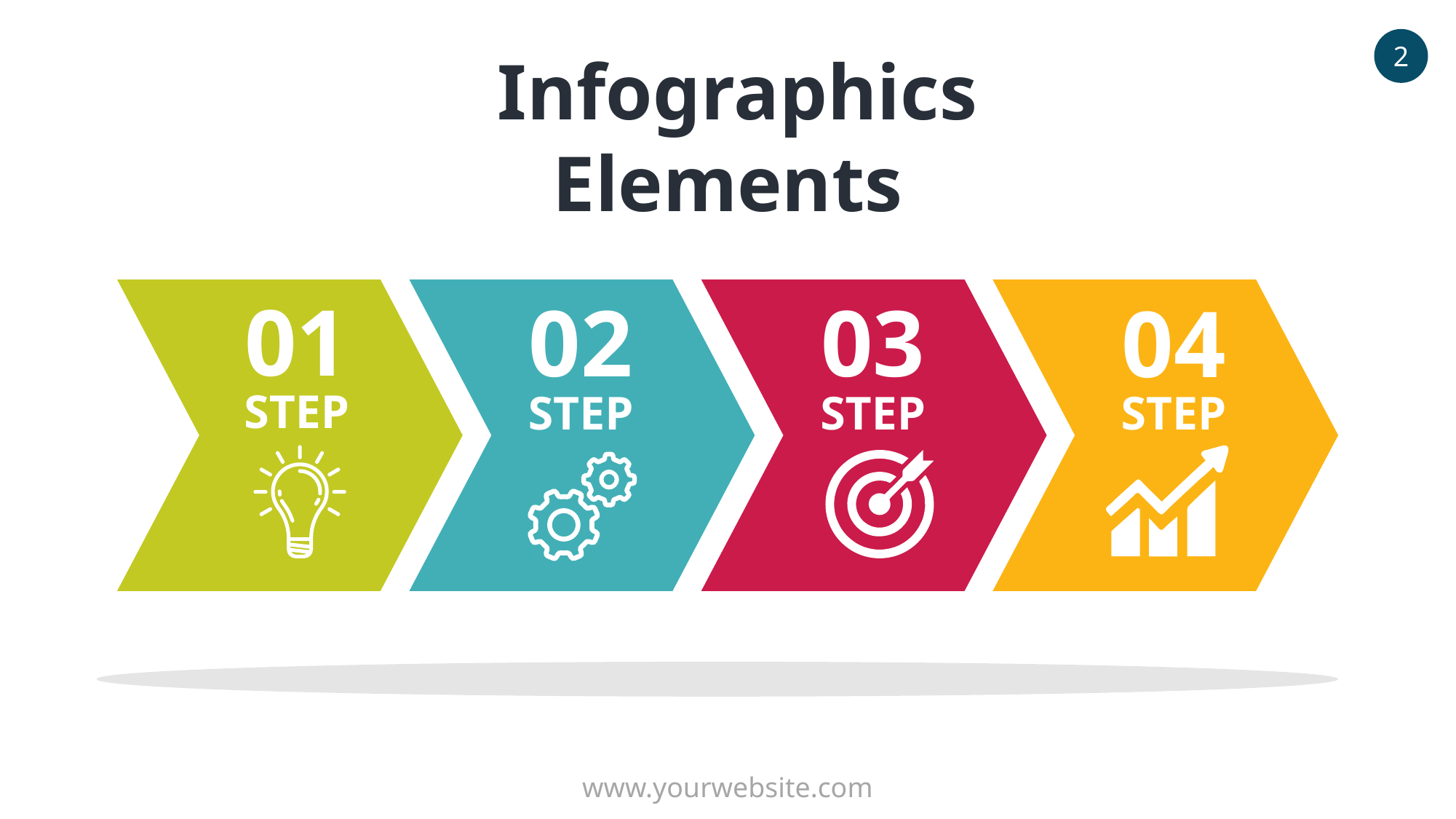

2
 Infographics Elements

01
02
03
04
STEP
STEP
STEP
STEP

www.yourwebsite.com